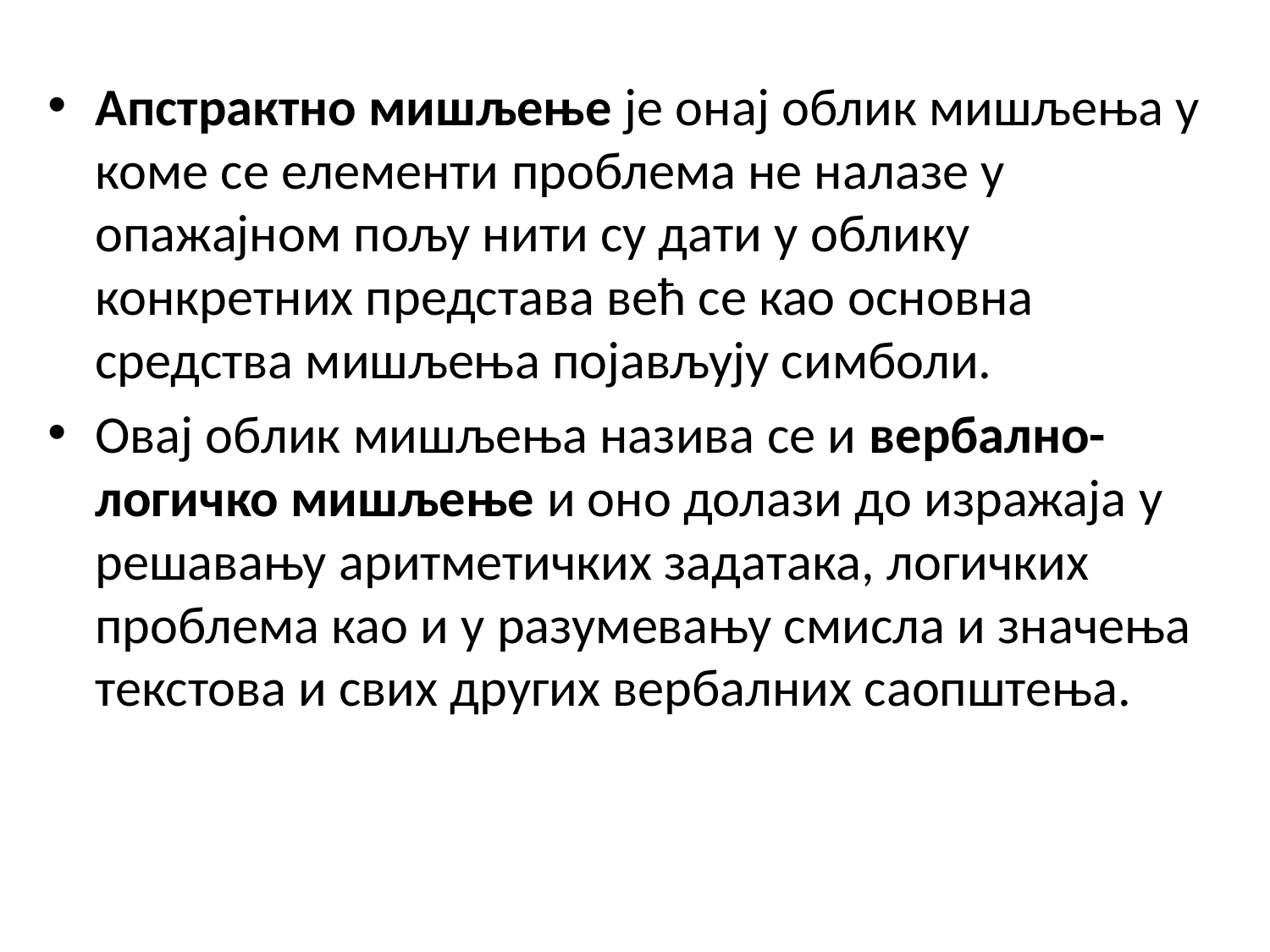

Апстрактно мишљење је онај облик мишљења у коме се елементи проблема не налазе у опажајном пољу нити су дати у облику конкретних представа већ се као основна средства мишљења појављују симболи.
Овај облик мишљења назива се и вербално-логичко мишљење и оно долази до изражаја у решавању аритметичких задатака, логичких проблема као и у разумевању смисла и значења текстова и свих других вербалних саопштења.